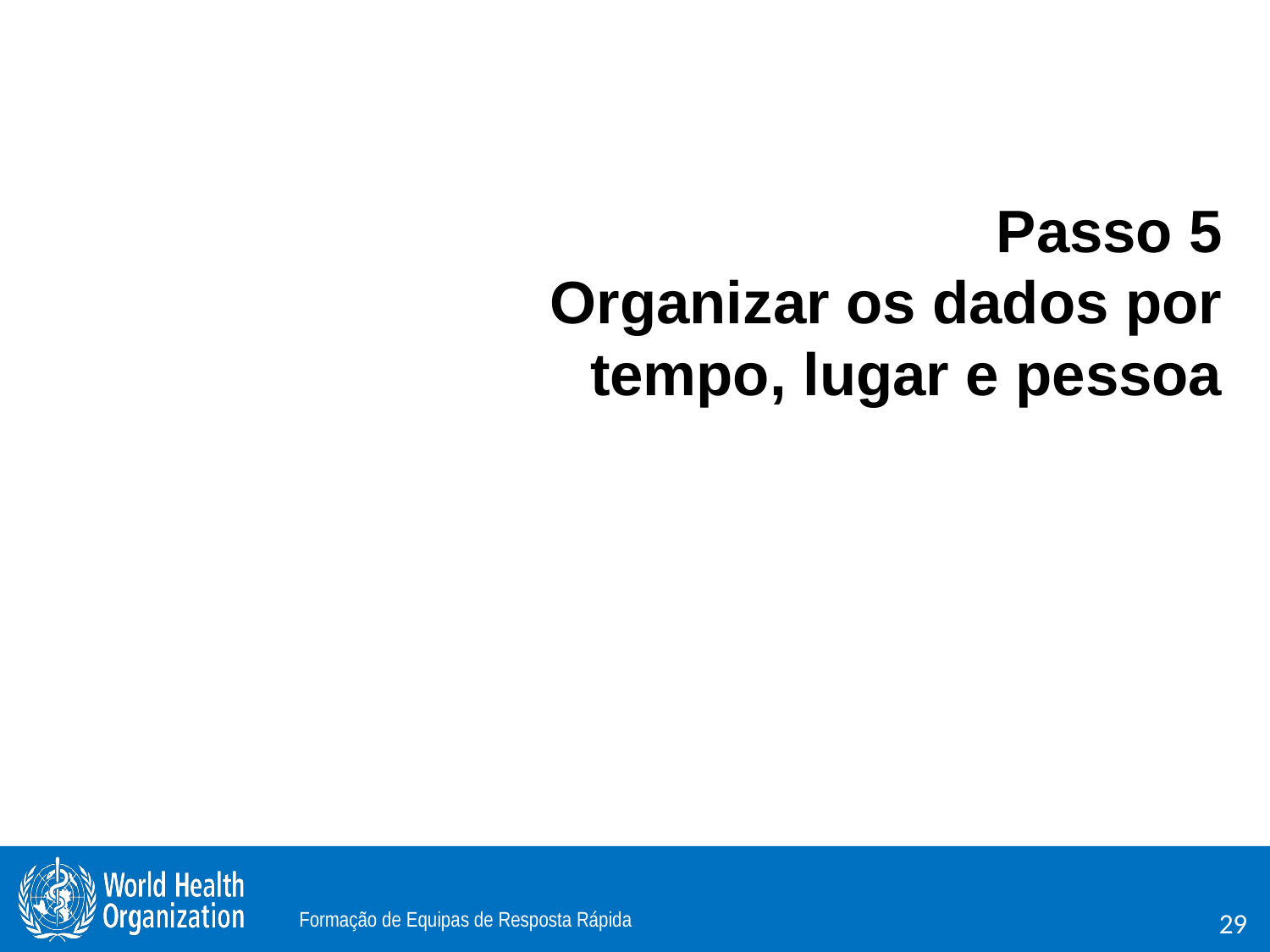

Passo 5
Organizar os dados por tempo, lugar e pessoa